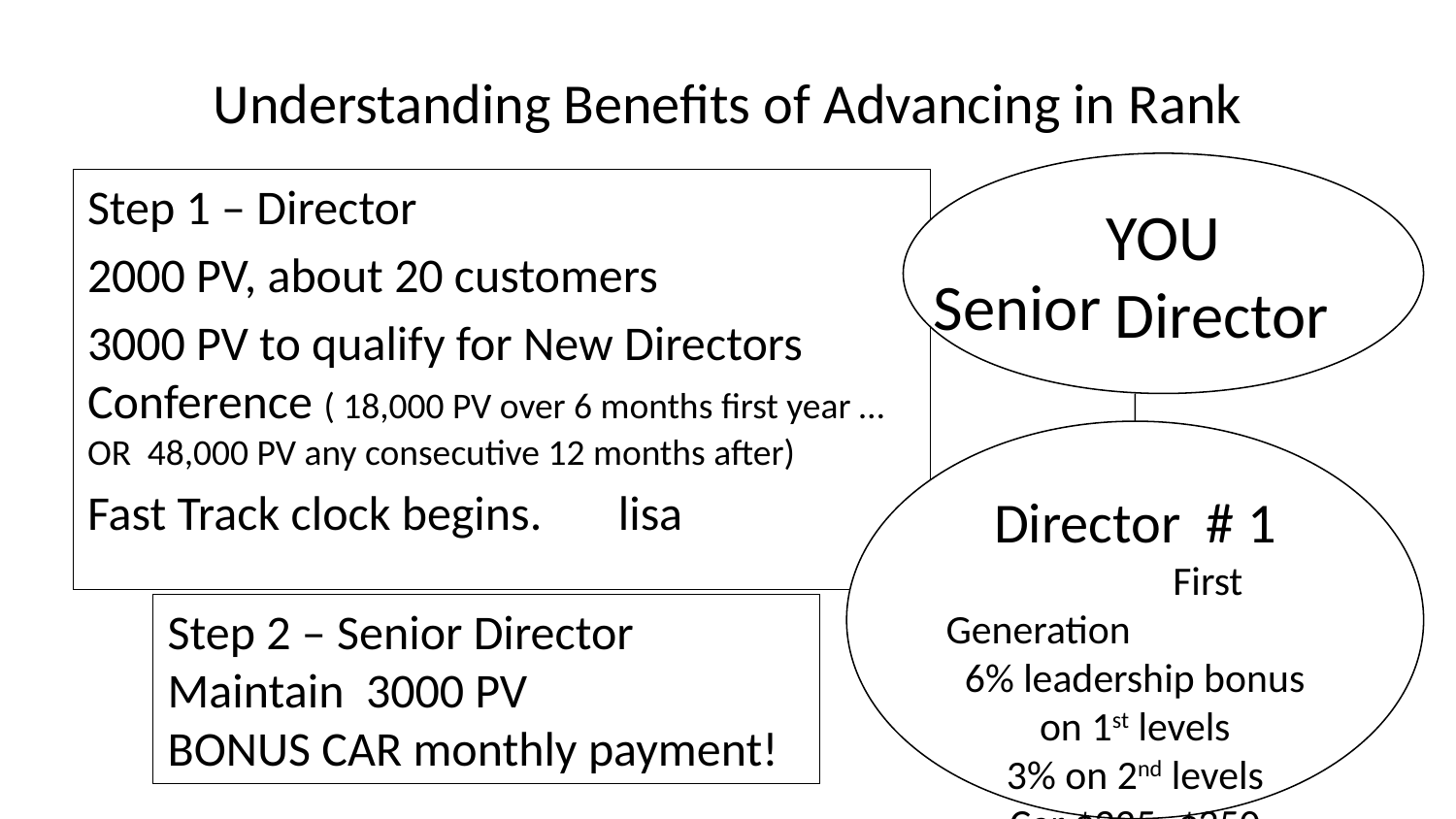

# Understanding Benefits of Advancing in Rank
YOU
        Director
Step 1 – Director
2000 PV, about 20 customers
3000 PV to qualify for New Directors Conference ( 18,000 PV over 6 months first year … OR  48,000 PV any consecutive 12 months after)
Fast Track clock begins.       lisa
Senior
Director  # 1
	First Generation
6% leadership bonus on 1st levels
3% on 2nd levels
Car $225 -$250
Step 2 – Senior Director
Maintain  3000 PV
BONUS CAR monthly payment!